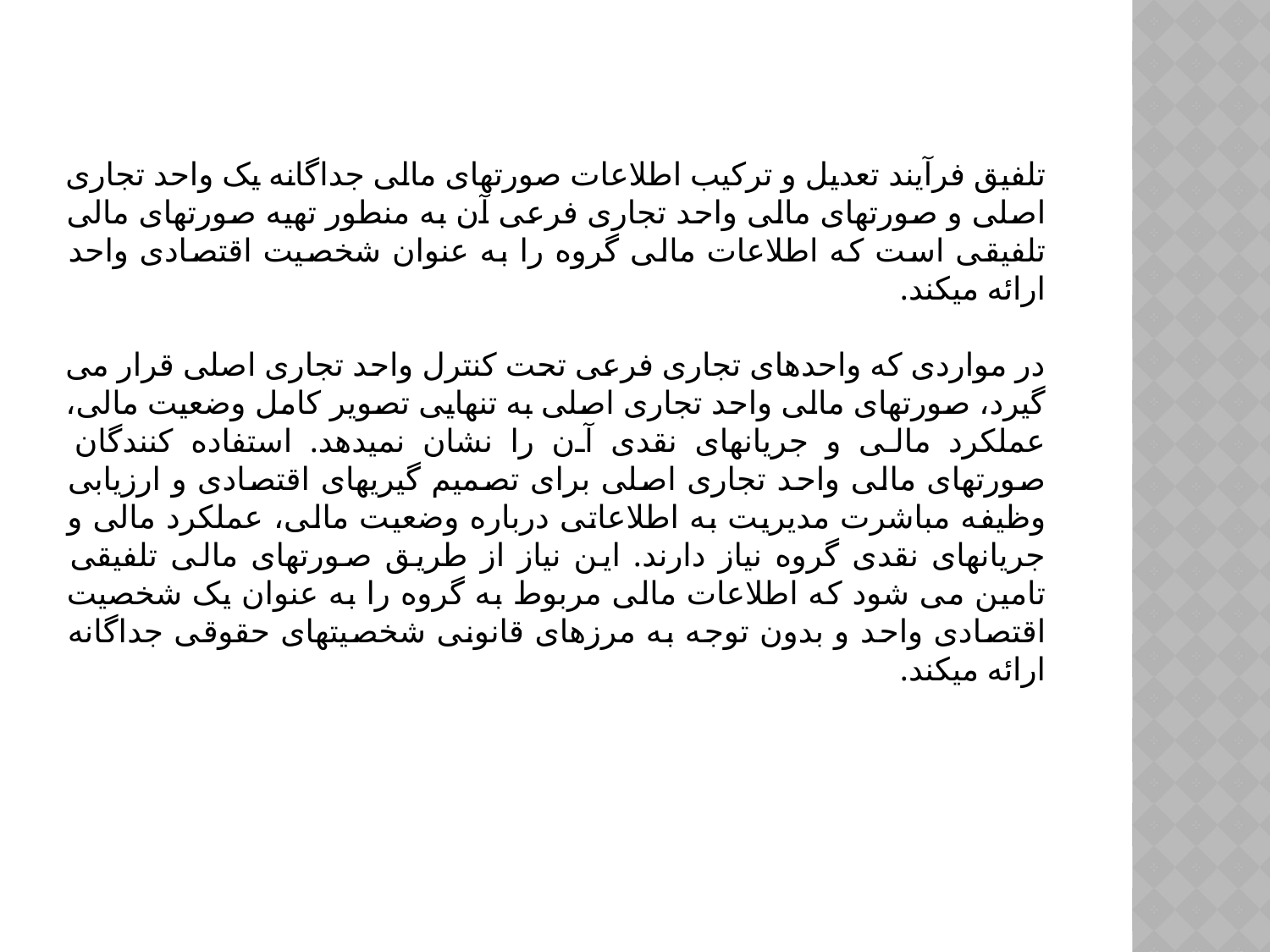

تلفیق فرآیند تعدیل و ترکیب اطلاعات صورتهای مالی جداگانه یک واحد تجاری اصلی و صورتهای مالی واحد تجاری فرعی آن به منطور تهیه صورتهای مالی تلفیقی است که اطلاعات مالی گروه را به عنوان شخصیت اقتصادی واحد ارائه میکند.

در مواردی که واحدهای تجاری فرعی تحت کنترل واحد تجاری اصلی قرار می گیرد، صورتهای مالی واحد تجاری اصلی به تنهایی تصویر کامل وضعیت مالی، عملکرد مالی و جریانهای نقدی آن را نشان نمیدهد. استفاده کنندگان صورتهای مالی واحد تجاری اصلی برای تصمیم گیریهای اقتصادی و ارزیابی وظیفه مباشرت مدیریت به اطلاعاتی درباره وضعیت مالی، عملکرد مالی و جریانهای نقدی گروه نیاز دارند. این نیاز از طریق صورتهای مالی تلفیقی تامین می شود که اطلاعات مالی مربوط به گروه را به عنوان یک شخصیت اقتصادی واحد و بدون توجه به مرزهای قانونی شخصیتهای حقوقی جداگانه ارائه میکند.